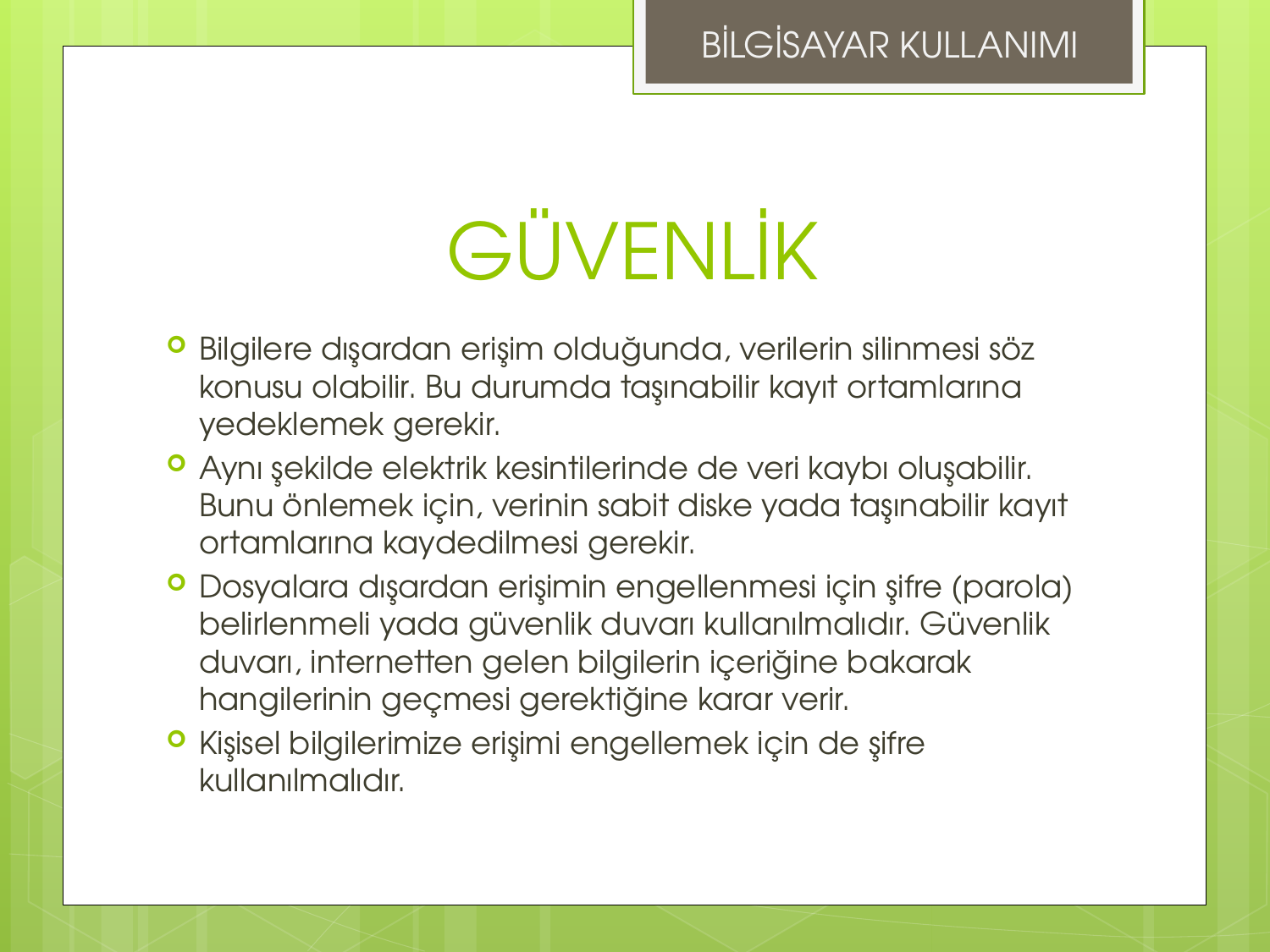

BİLGİSAYAR KULLANIMI
# GÜVENLİK
Bilgilere dışardan erişim olduğunda, verilerin silinmesi söz konusu olabilir. Bu durumda taşınabilir kayıt ortamlarına yedeklemek gerekir.
Aynı şekilde elektrik kesintilerinde de veri kaybı oluşabilir. Bunu önlemek için, verinin sabit diske yada taşınabilir kayıt ortamlarına kaydedilmesi gerekir.
Dosyalara dışardan erişimin engellenmesi için şifre (parola) belirlenmeli yada güvenlik duvarı kullanılmalıdır. Güvenlik duvarı, internetten gelen bilgilerin içeriğine bakarak hangilerinin geçmesi gerektiğine karar verir.
Kişisel bilgilerimize erişimi engellemek için de şifre kullanılmalıdır.